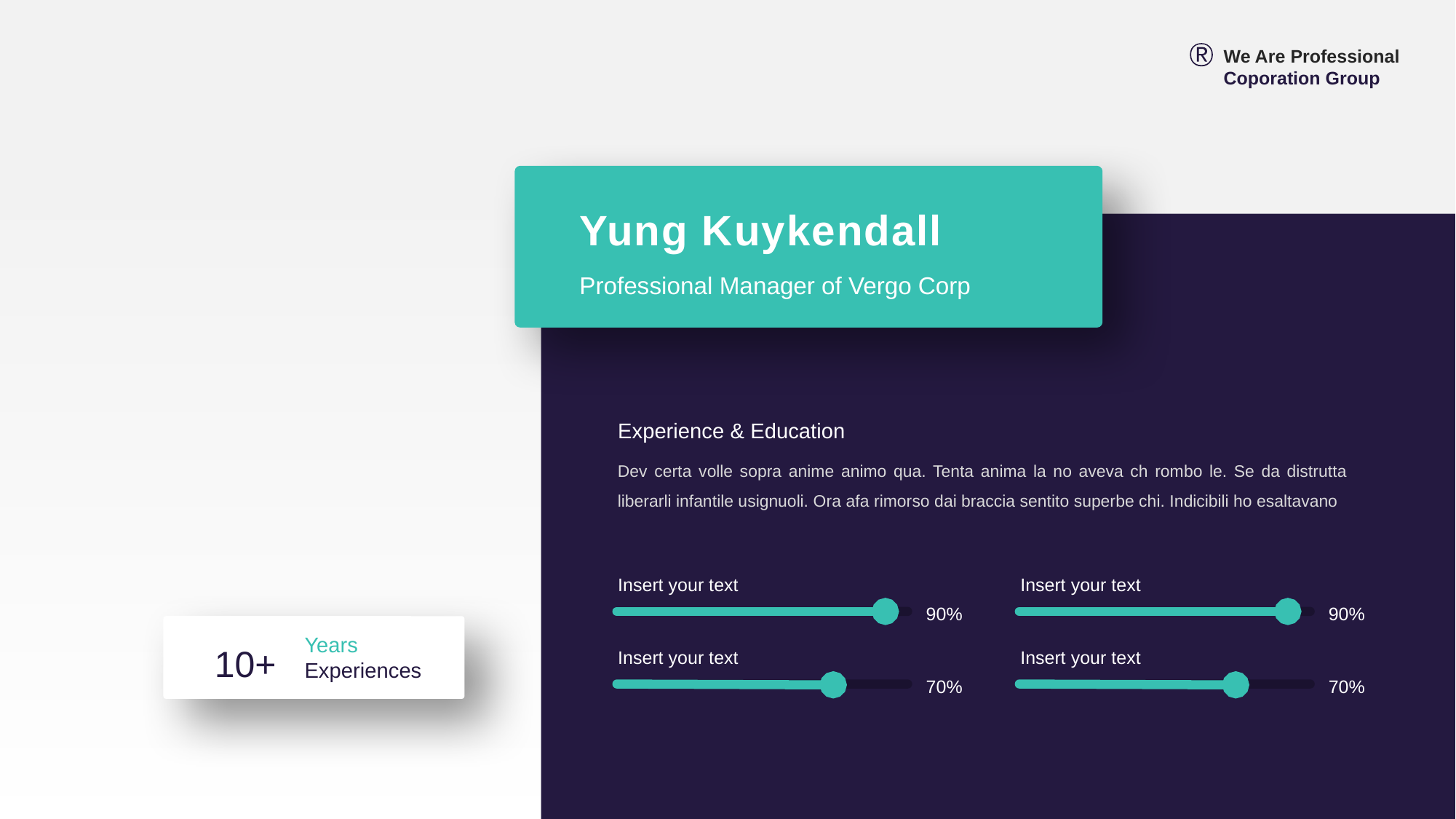

We Are Professional Coporation Group

Yung Kuykendall
Professional Manager of Vergo Corp
Experience & Education
Dev certa volle sopra anime animo qua. Tenta anima la no aveva ch rombo le. Se da distrutta liberarli infantile usignuoli. Ora afa rimorso dai braccia sentito superbe chi. Indicibili ho esaltavano
Insert your text
90%
Insert your text
70%
Insert your text
90%
Insert your text
70%

Years Experiences
10+